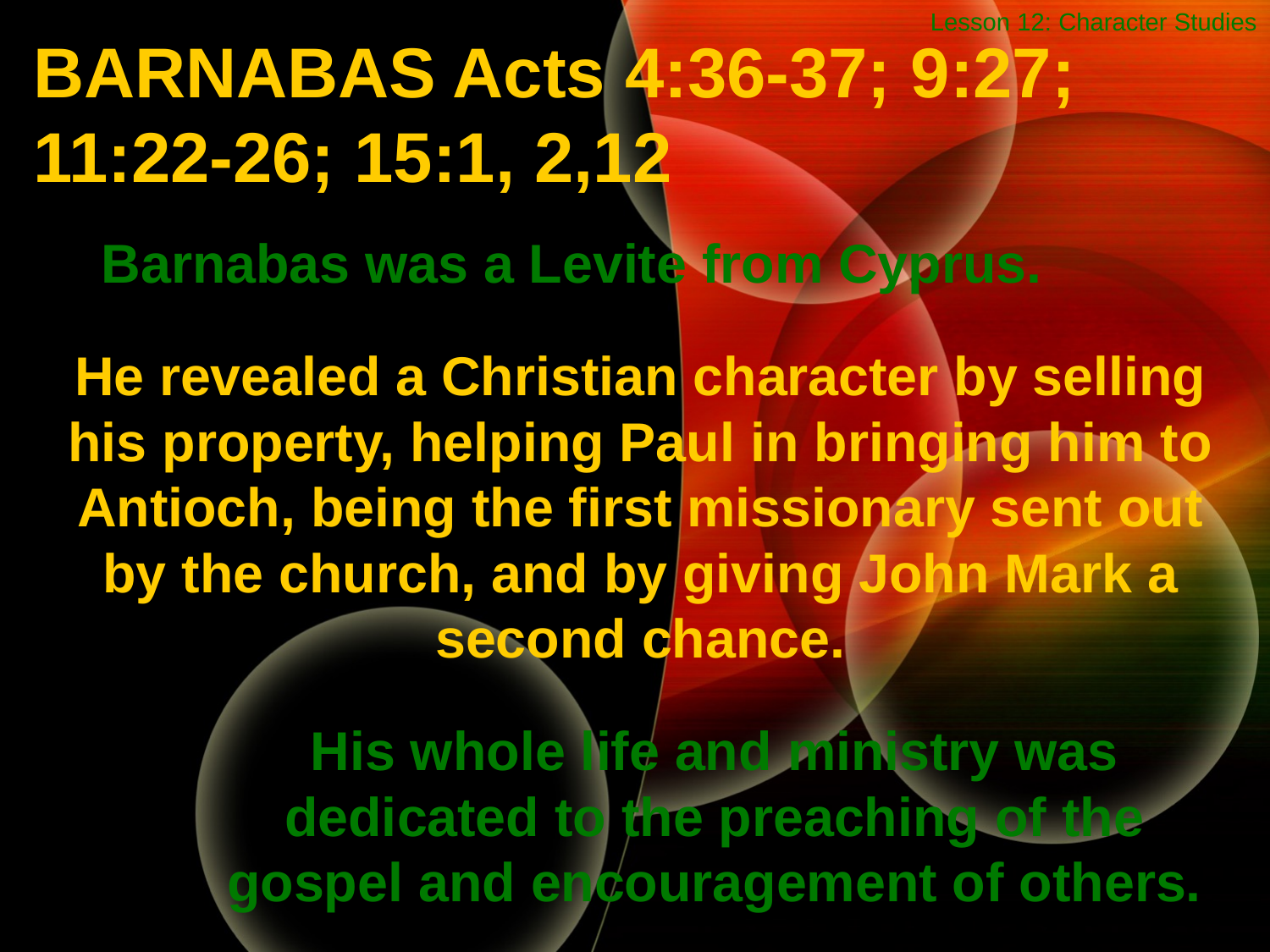

Lesson 12: Character Studies
BARNABAS Acts 4:36-37; 9:27; 11:22-26; 15:1, 2,12
Barnabas was a Levite from Cyprus.
He revealed a Christian character by selling his property, helping Paul in bringing him to Antioch, being the first missionary sent out by the church, and by giving John Mark a second chance.
His whole life and ministry was dedicated to the preaching of the gospel and encouragement of others.